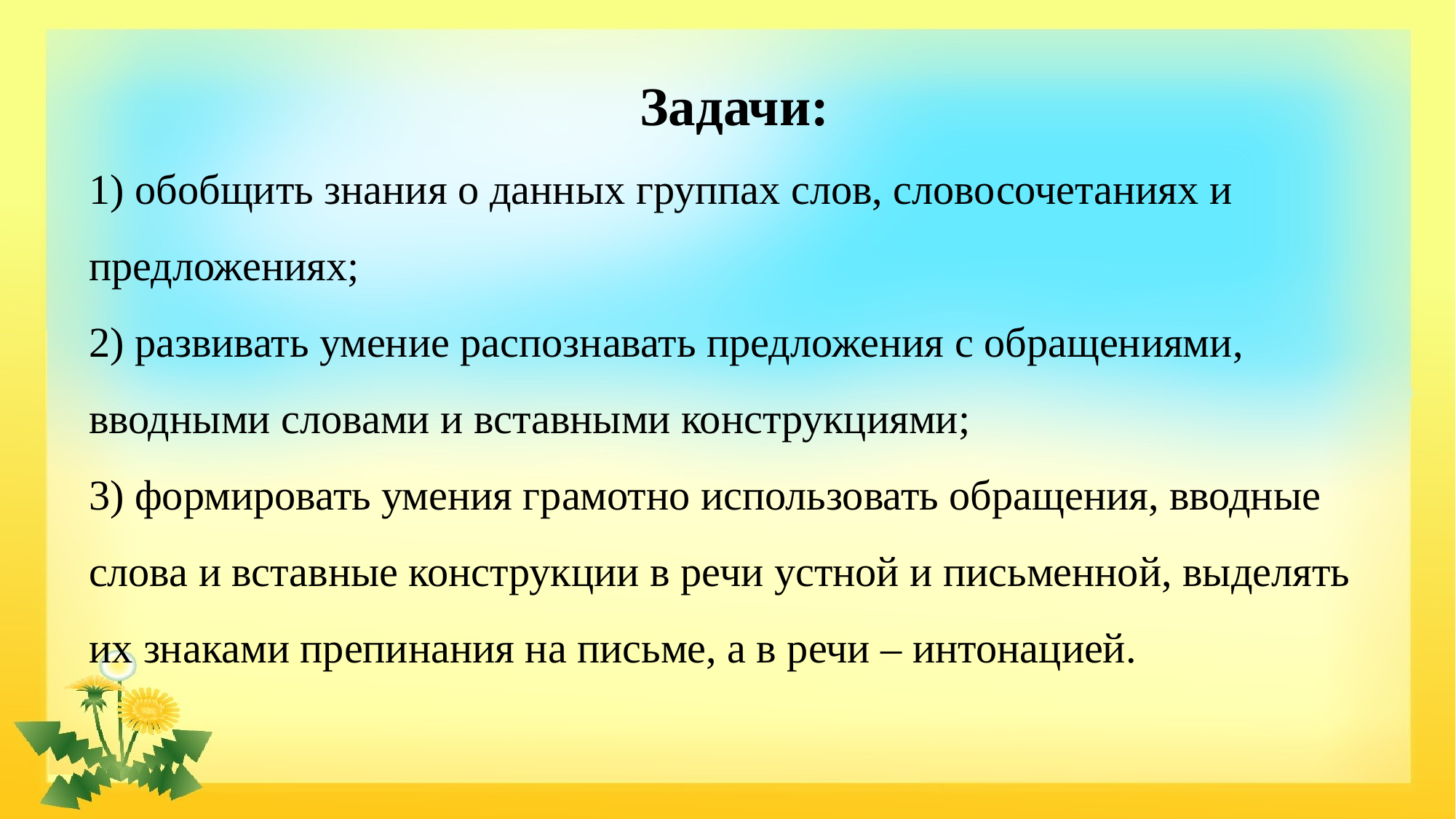

Задачи:
1) обобщить знания о данных группах слов, словосочетаниях и предложениях;
2) развивать умение распознавать предложения с обращениями, вводными словами и вставными конструкциями;
3) формировать умения грамотно использовать обращения, вводные слова и вставные конструкции в речи устной и письменной, выделять их знаками препинания на письме, а в речи – интонацией.